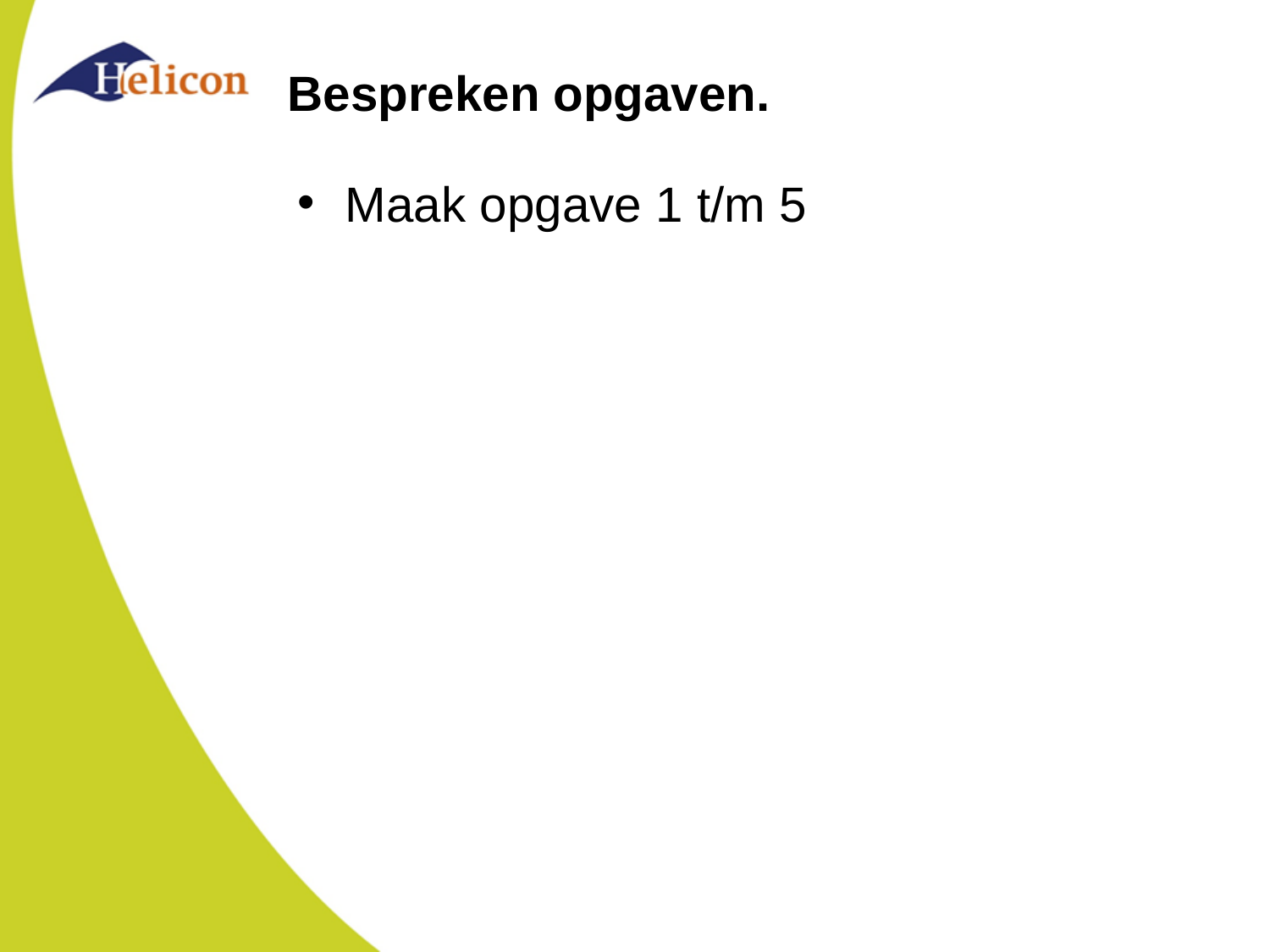

# Bespreken opgaven.
Maak opgave 1 t/m 5